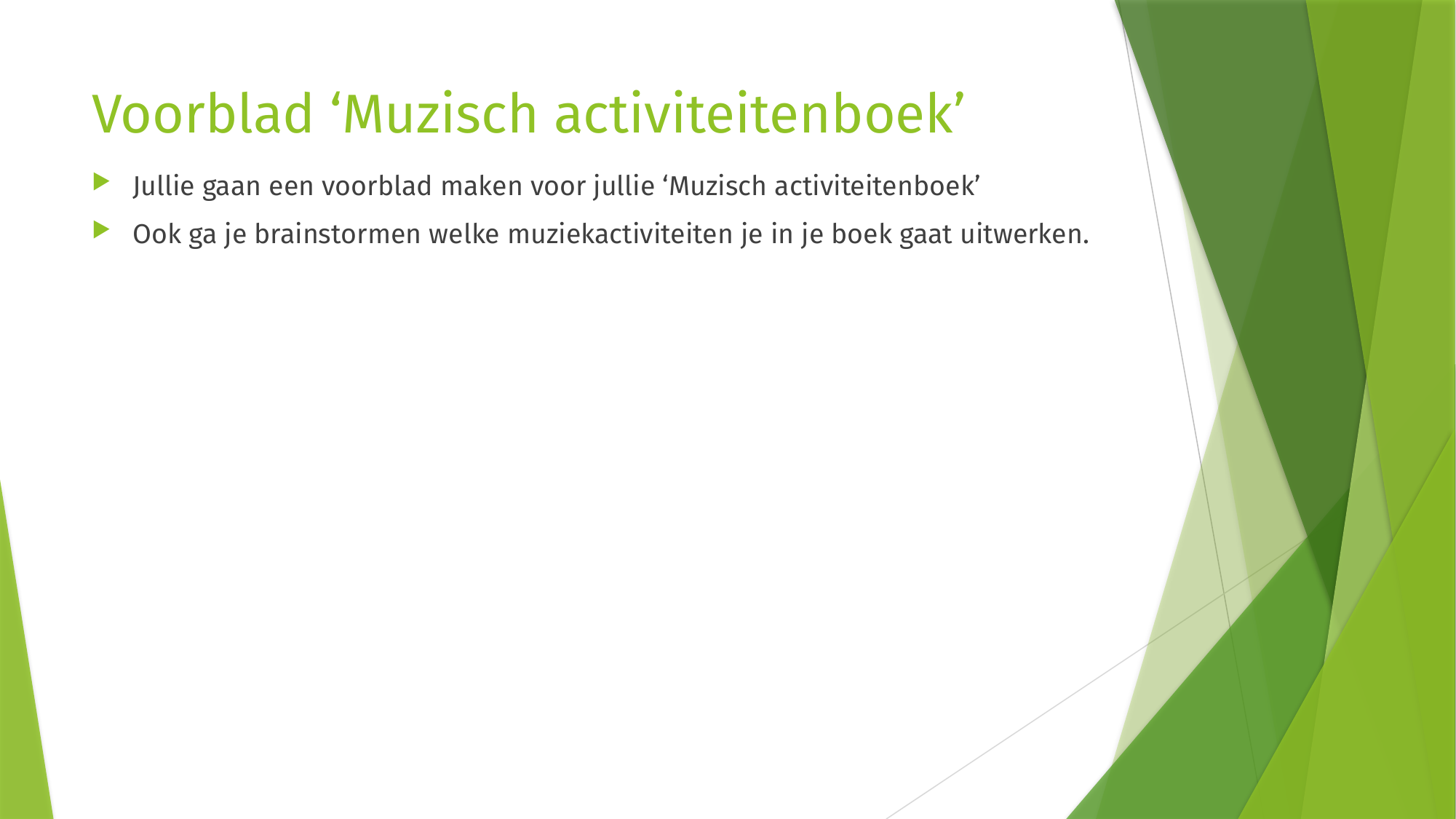

# Voorblad ‘Muzisch activiteitenboek’
Jullie gaan een voorblad maken voor jullie ‘Muzisch activiteitenboek’
Ook ga je brainstormen welke muziekactiviteiten je in je boek gaat uitwerken.